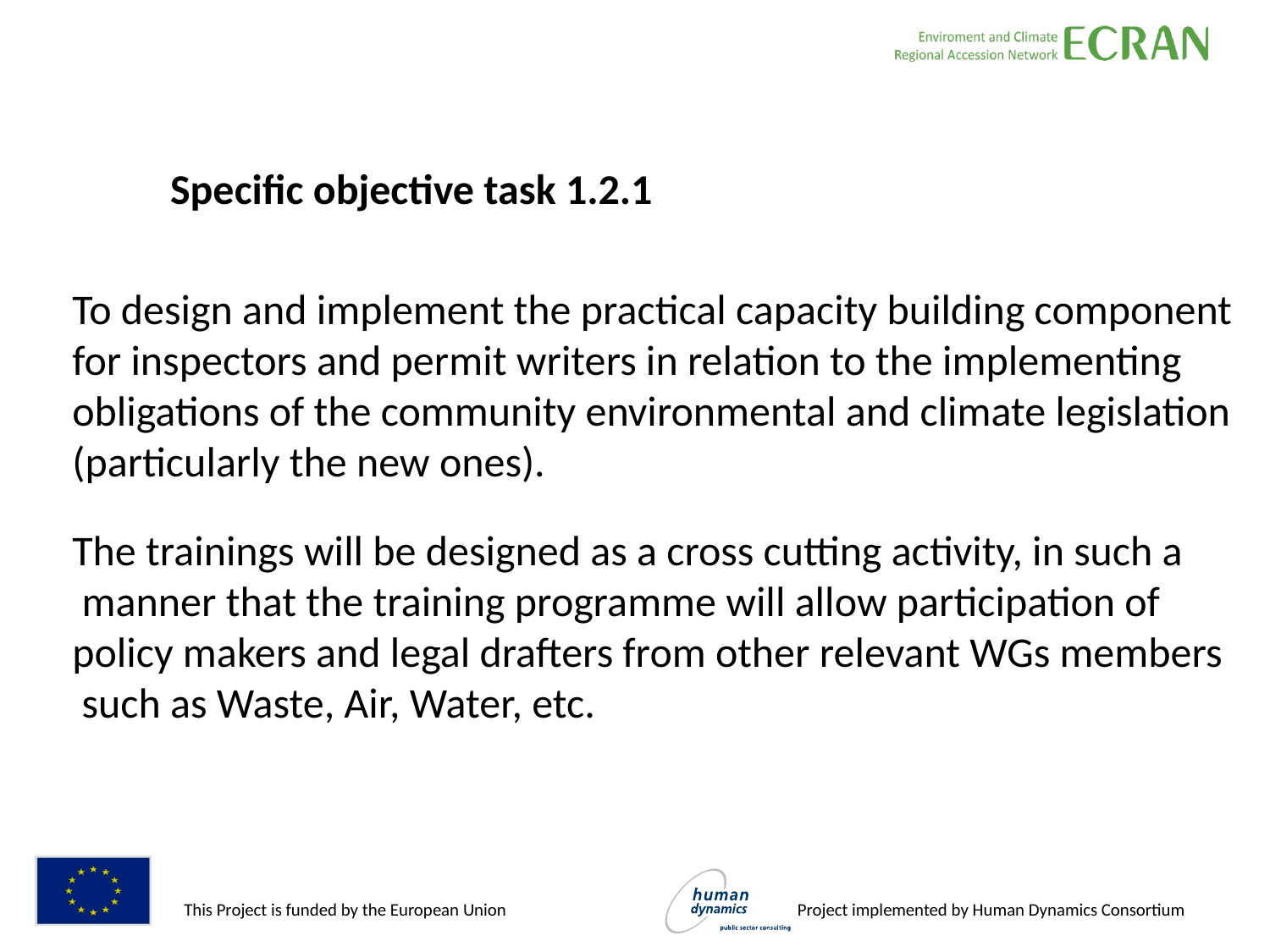

Specific objective task 1.2.1
#
To design and implement the practical capacity building component
for inspectors and permit writers in relation to the implementing
obligations of the community environmental and climate legislation
(particularly the new ones).

The trainings will be designed as a cross cutting activity, in such a
 manner that the training programme will allow participation of
policy makers and legal drafters from other relevant WGs members
 such as Waste, Air, Water, etc.